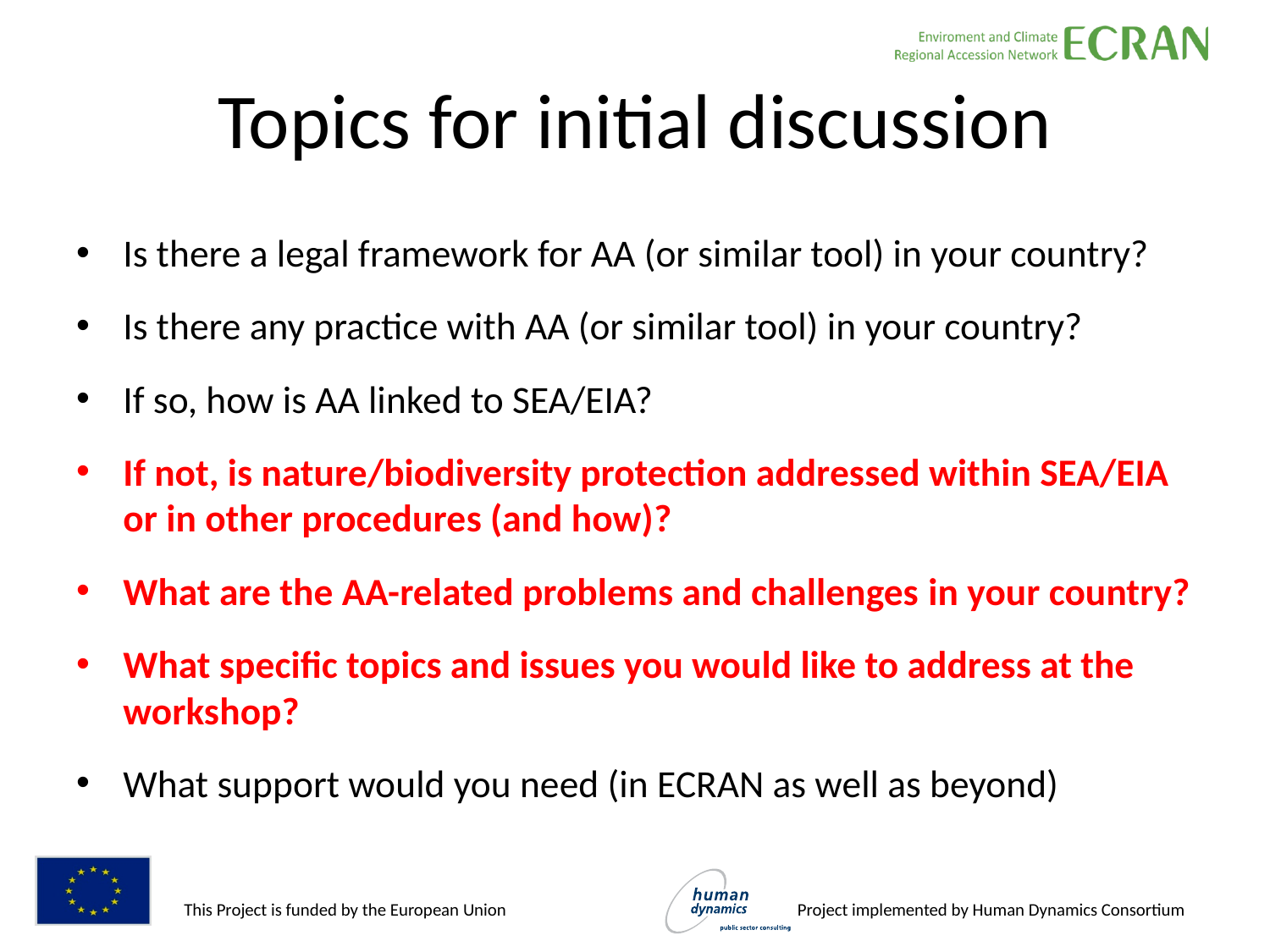

# Topics for initial discussion
Is there a legal framework for AA (or similar tool) in your country?
Is there any practice with AA (or similar tool) in your country?
If so, how is AA linked to SEA/EIA?
If not, is nature/biodiversity protection addressed within SEA/EIA or in other procedures (and how)?
What are the AA-related problems and challenges in your country?
What specific topics and issues you would like to address at the workshop?
What support would you need (in ECRAN as well as beyond)